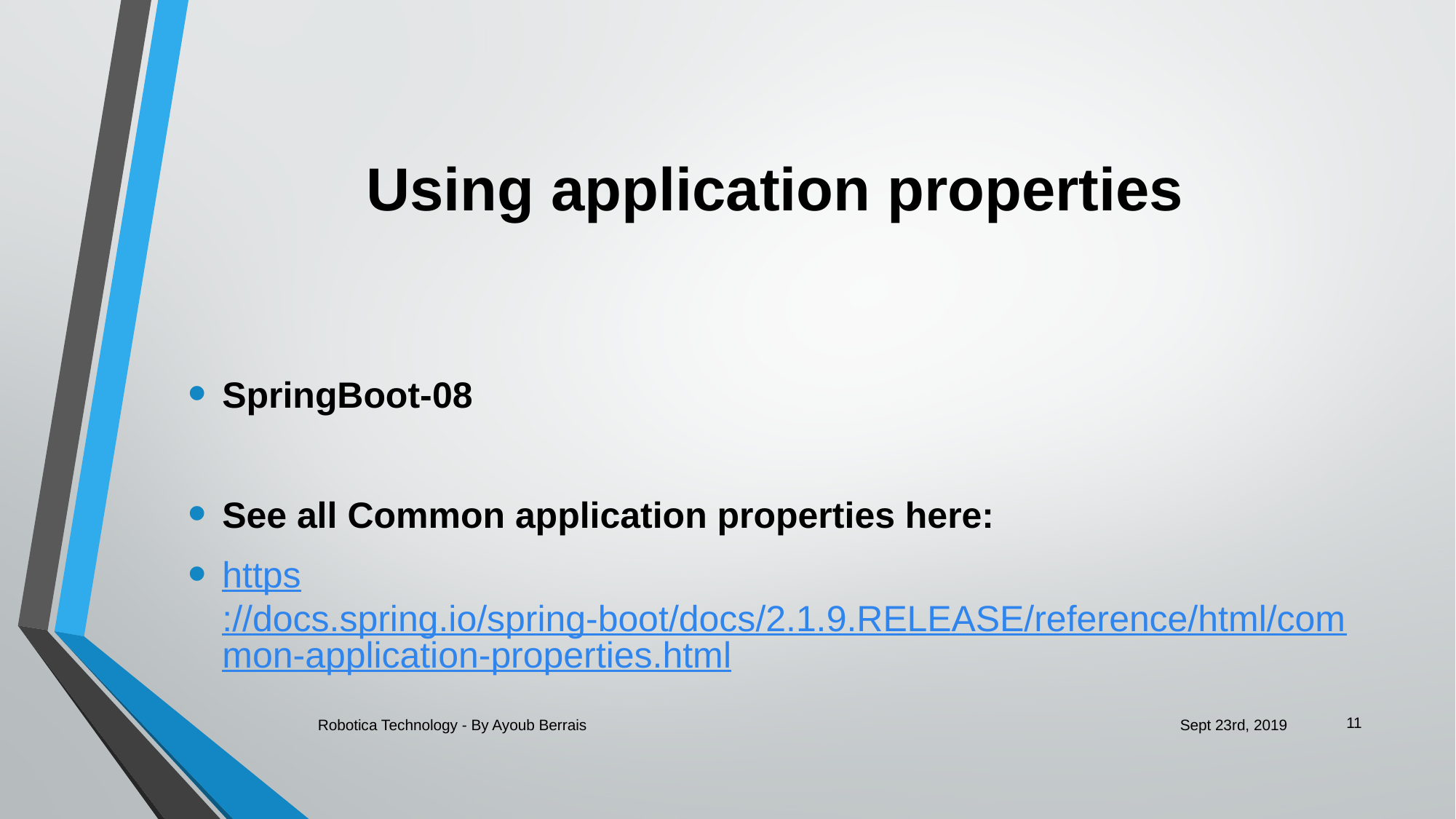

# Using application properties
SpringBoot-08

See all Common application properties here:
https://docs.spring.io/spring-boot/docs/2.1.9.RELEASE/reference/html/common-application-properties.html
11
Robotica Technology - By Ayoub Berrais
Sept 23rd, 2019